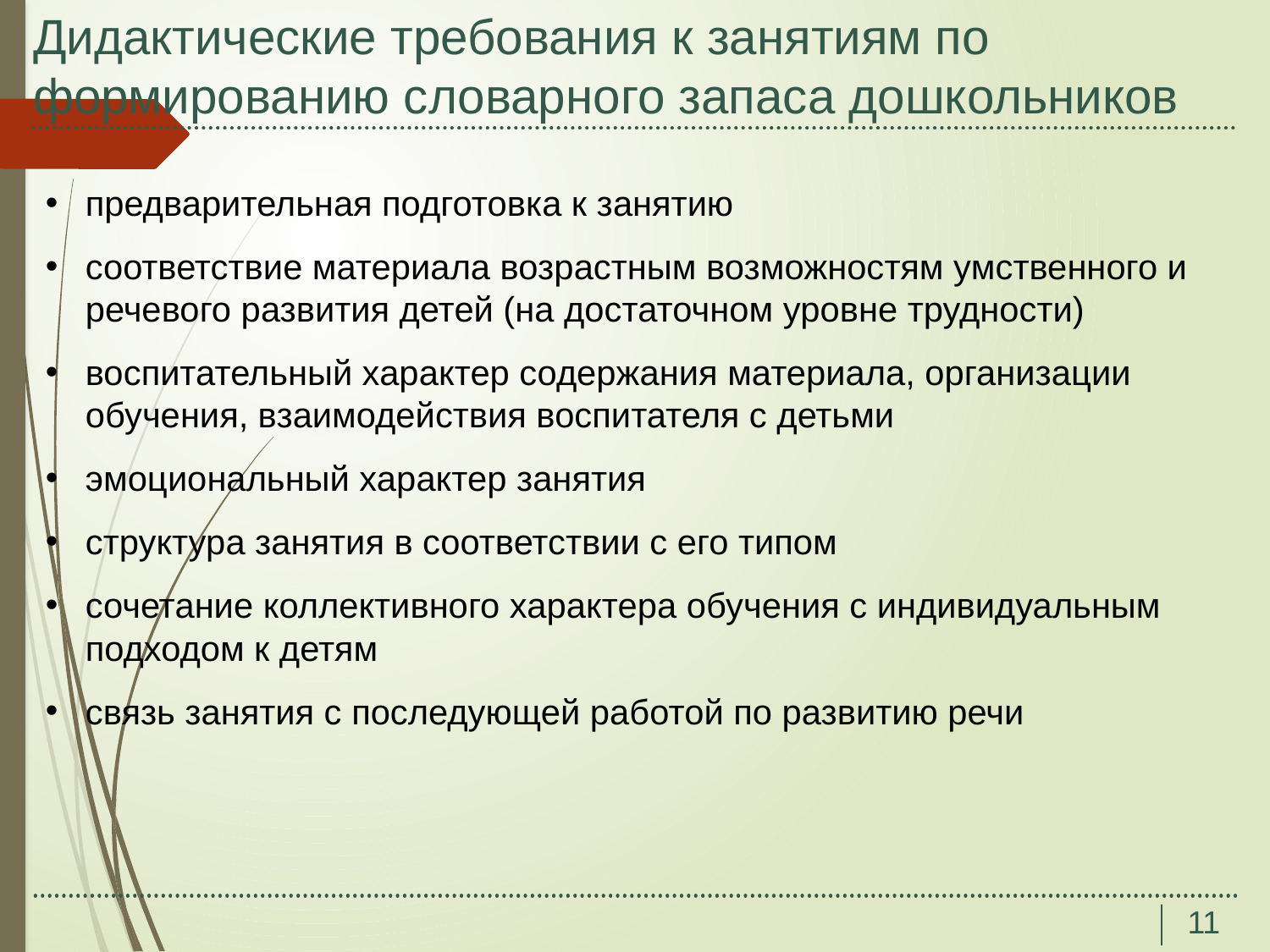

# Дидактические требования к занятиям по формированию словарного запаса дошкольников
предварительная подготовка к занятию
соответствие материала возрастным возможностям умственного и речевого развития детей (на достаточном уровне трудности)
воспитательный характер содержания материала, организации обучения, взаимодействия воспитателя с детьми
эмоциональный характер занятия
структура занятия в соответствии с его типом
сочетание коллективного характера обучения с индивидуальным подходом к детям
связь занятия с последующей работой по развитию речи
11